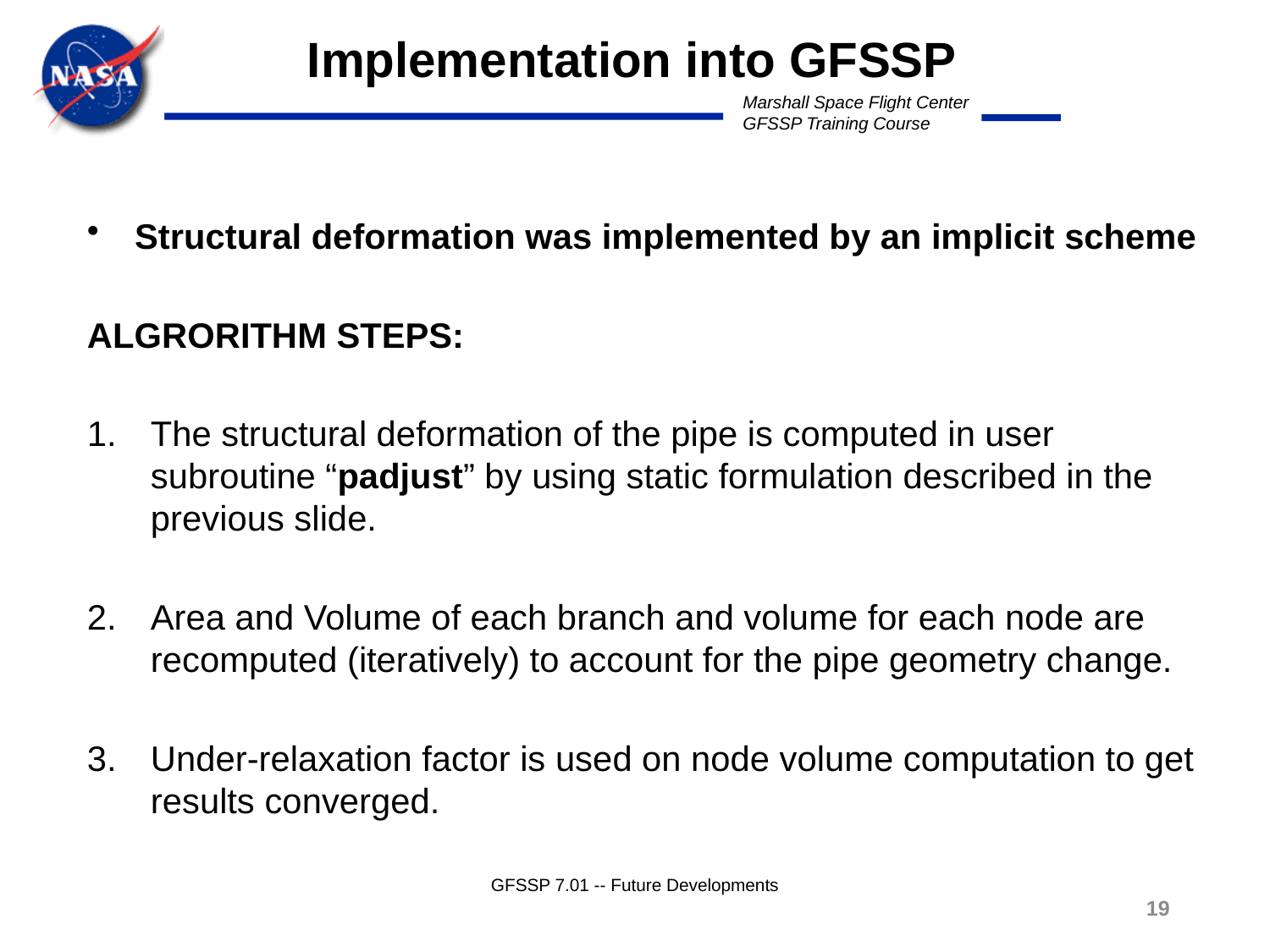

Implementation into GFSSP

Structural deformation was implemented by an implicit scheme

ALGRORITHM STEPS:

The structural deformation of the pipe is computed in user subroutine “padjust” by using static formulation described in the previous slide.

Area and Volume of each branch and volume for each node are recomputed (iteratively) to account for the pipe geometry change.

Under-relaxation factor is used on node volume computation to get results converged.

GFSSP 7.01 -- Future Developments
19